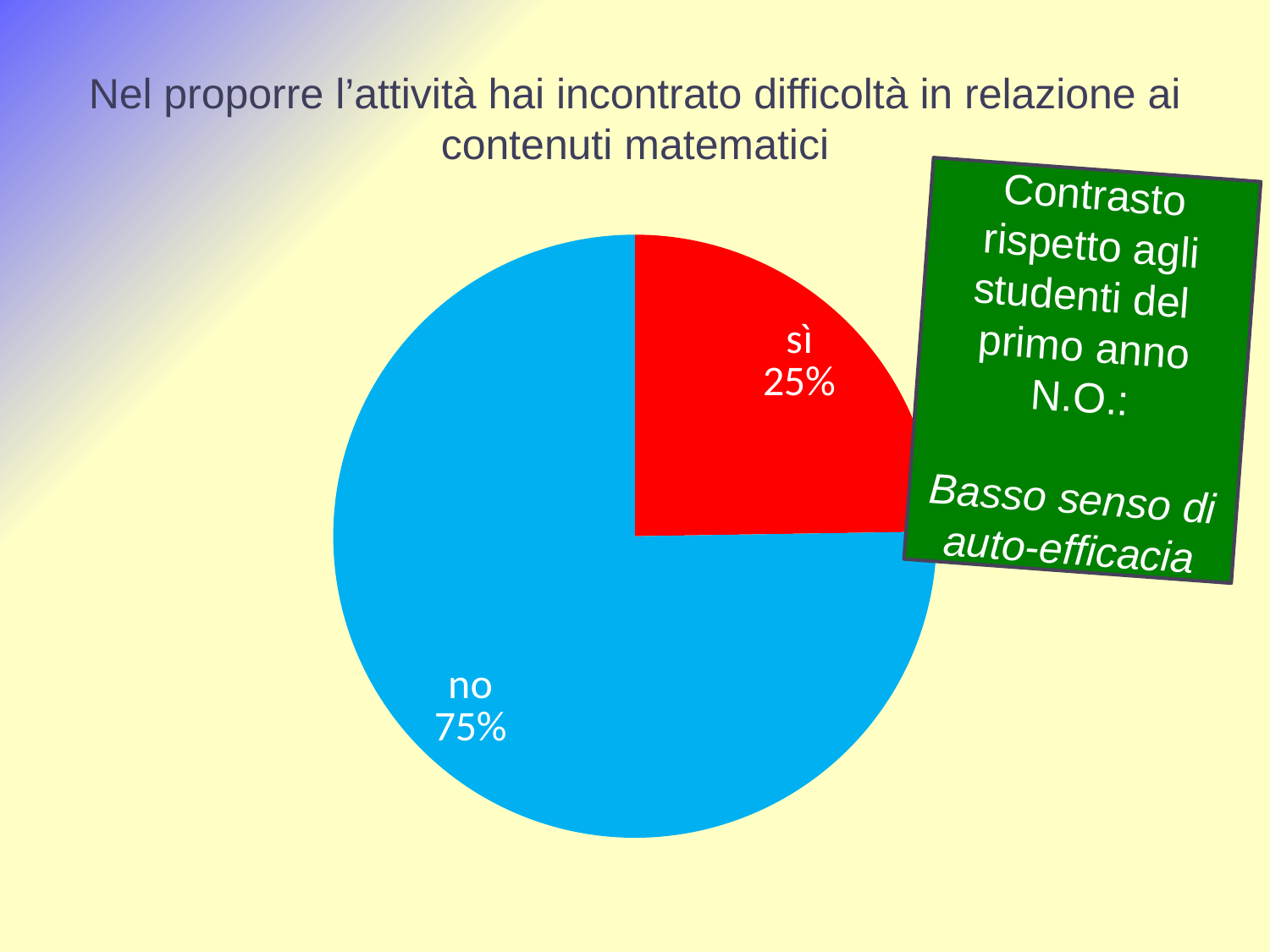

# Nel proporre l’attività hai incontrato difficoltà in relazione ai contenuti matematici
Contrasto rispetto agli studenti del  primo anno N.O.:

Basso senso di auto-efficacia

### Chart

| Category |  |
|---|---|
| sì | 0.25 |
| no | 0.76 |